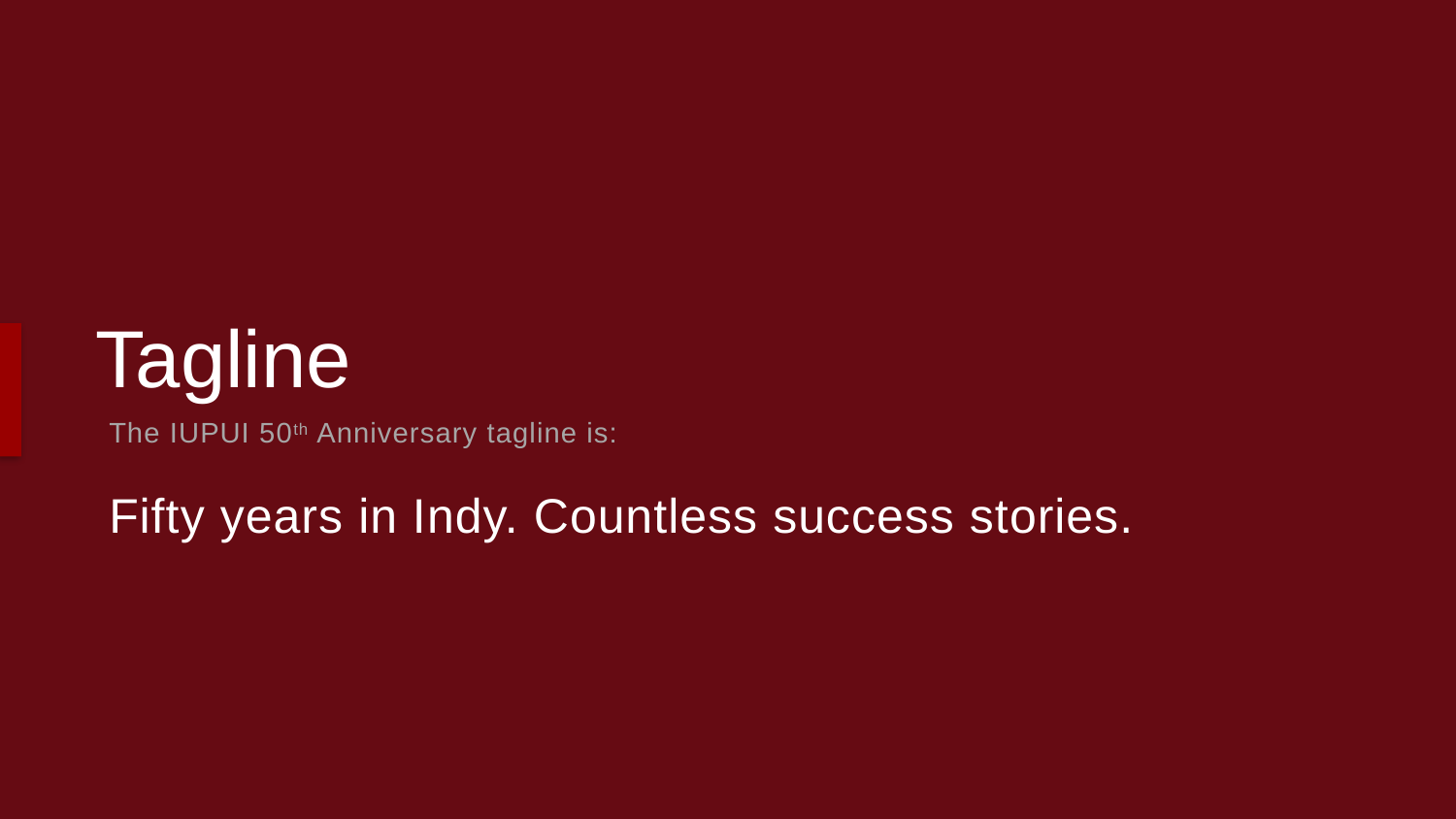

# Tagline
The IUPUI 50th Anniversary tagline is:
Fifty years in Indy. Countless success stories.